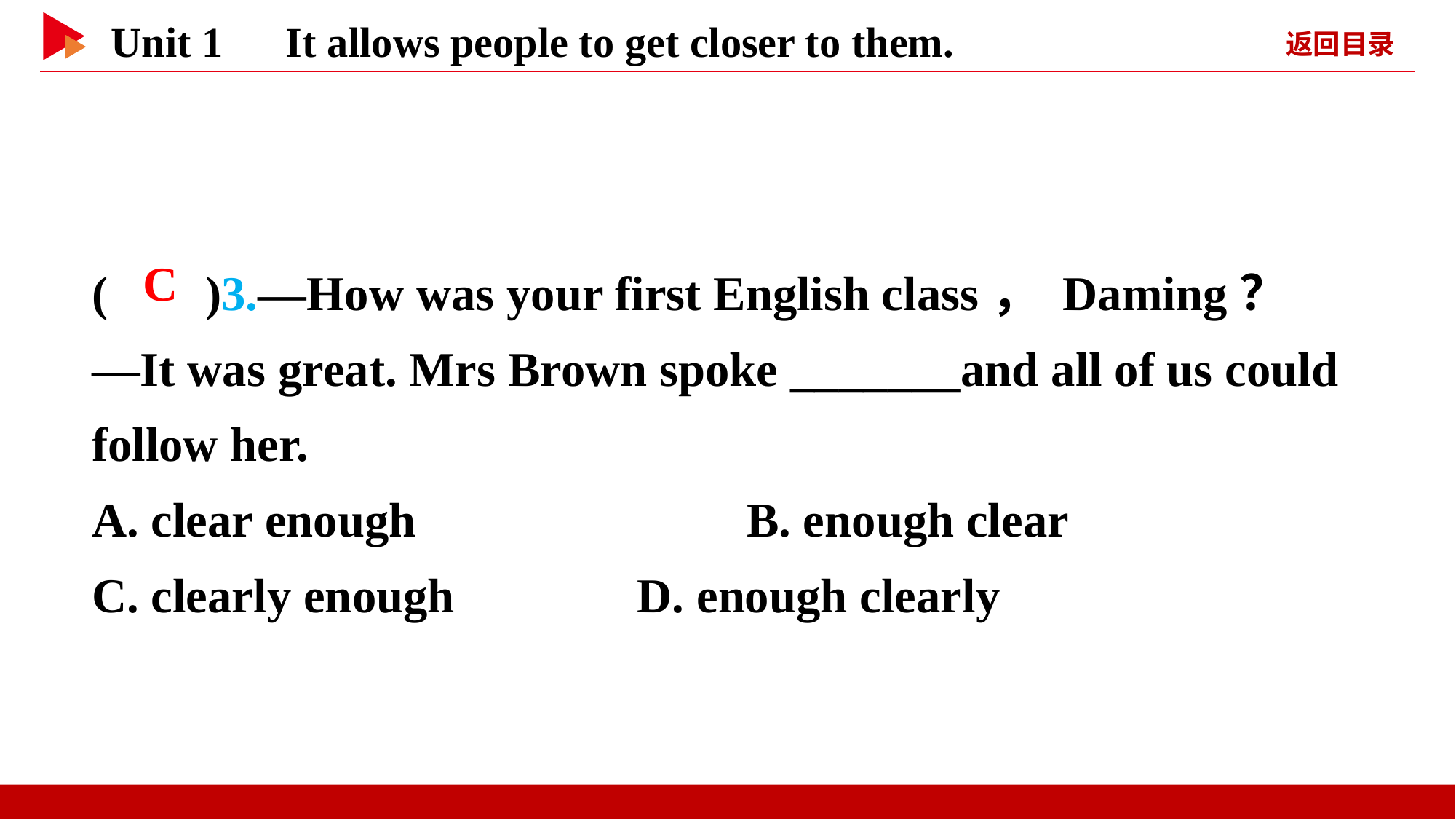

(        )3.—How was your first English class， Daming？
—It was great. Mrs Brown spoke _______and all of us could follow her.
A. clear enough　 　		B. enough clear
C. clearly enough               D. enough clearly
   C